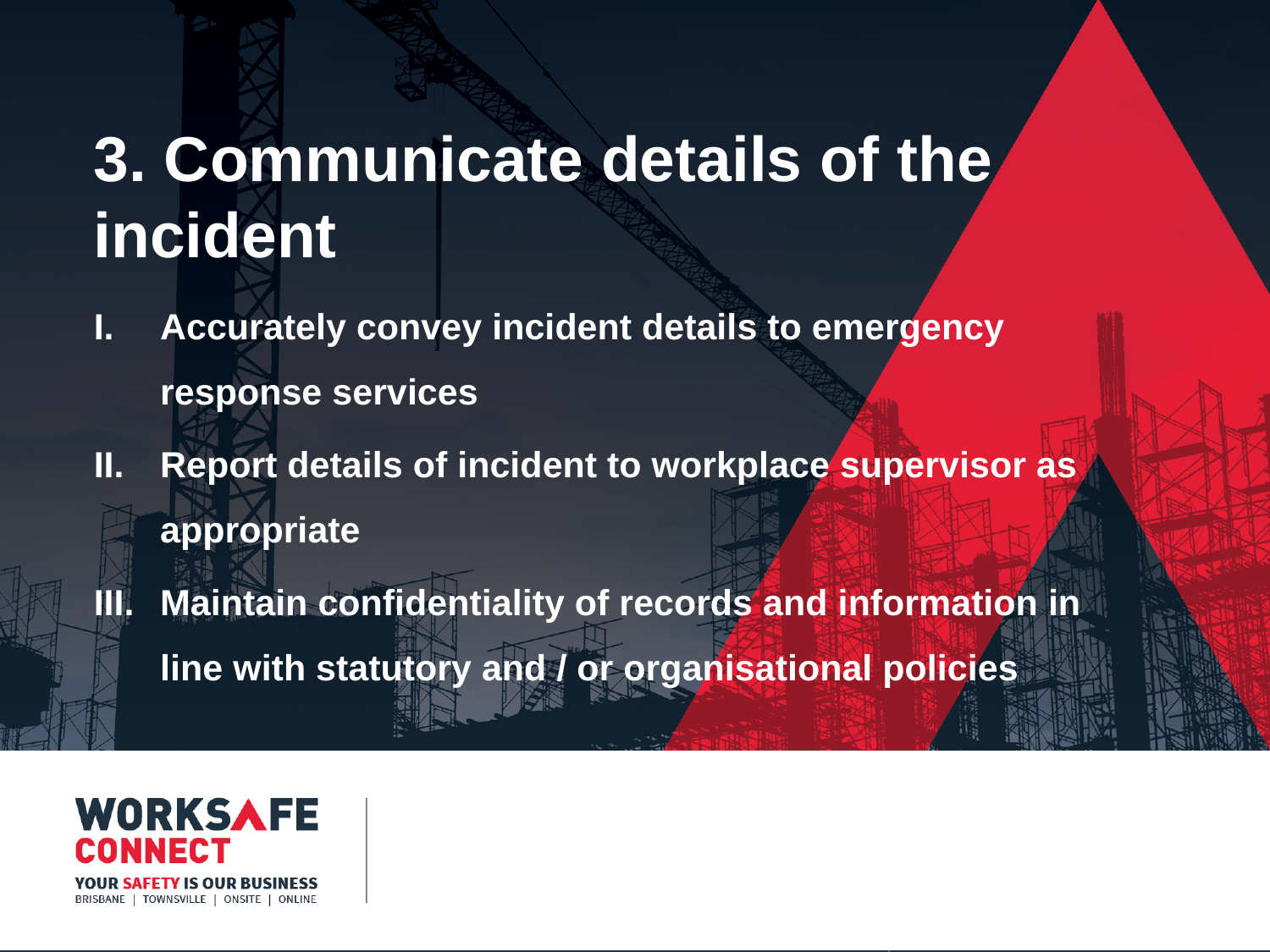

# 3. Communicate details of the incident
Accurately convey incident details to emergency response services
Report details of incident to workplace supervisor as appropriate
Maintain confidentiality of records and information in line with statutory and / or organisational policies